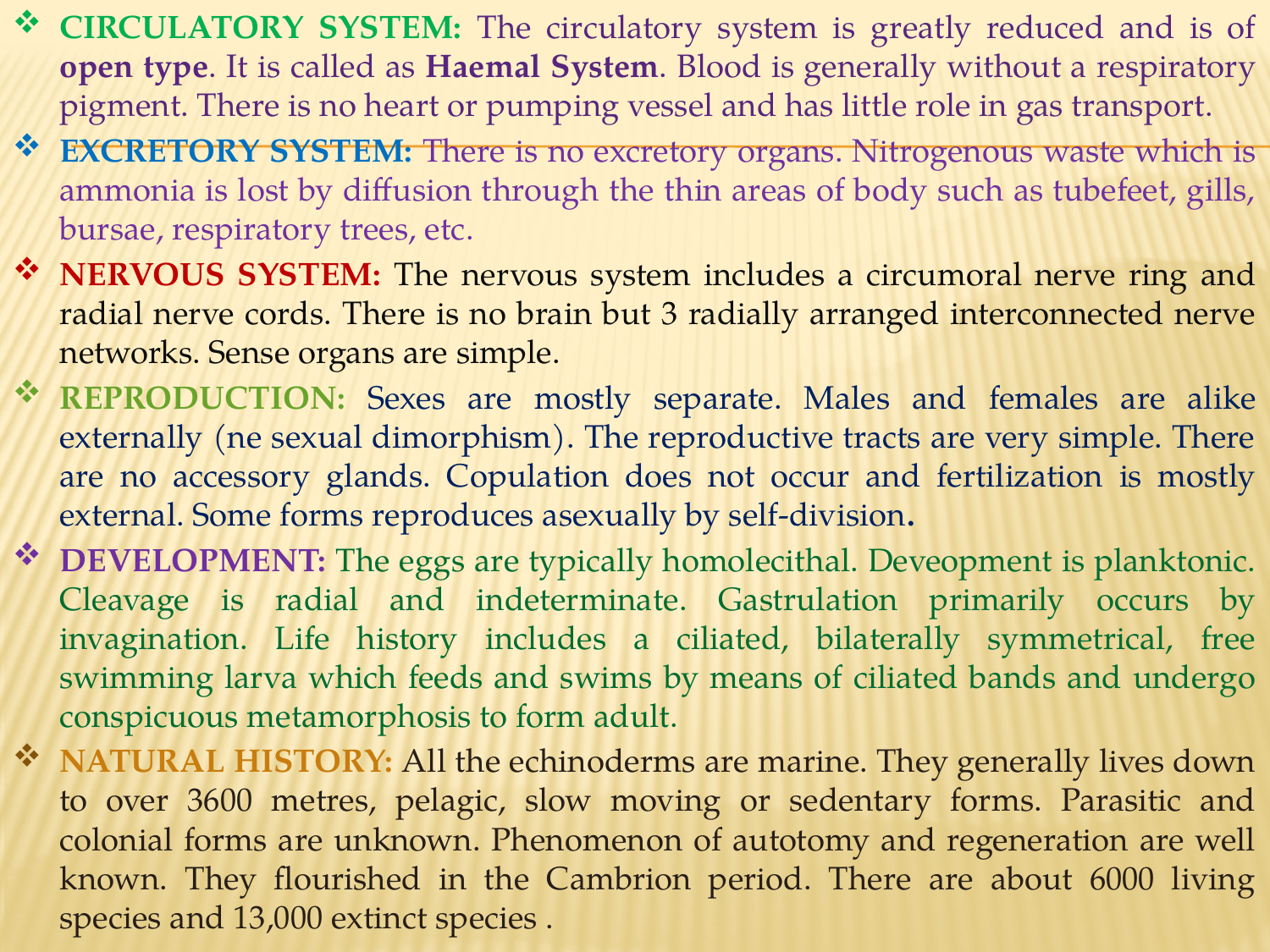

CIRCULATORY SYSTEM: The circulatory system is greatly reduced and is of open type. It is called as Haemal System. Blood is generally without a respiratory pigment. There is no heart or pumping vessel and has little role in gas transport.
EXCRETORY SYSTEM: There is no excretory organs. Nitrogenous waste which is ammonia is lost by diffusion through the thin areas of body such as tubefeet, gills, bursae, respiratory trees, etc.
NERVOUS SYSTEM: The nervous system includes a circumoral nerve ring and radial nerve cords. There is no brain but 3 radially arranged interconnected nerve networks. Sense organs are simple.
REPRODUCTION: Sexes are mostly separate. Males and females are alike externally (ne sexual dimorphism). The reproductive tracts are very simple. There are no accessory glands. Copulation does not occur and fertilization is mostly external. Some forms reproduces asexually by self-division.
DEVELOPMENT: The eggs are typically homolecithal. Deveopment is planktonic. Cleavage is radial and indeterminate. Gastrulation primarily occurs by invagination. Life history includes a ciliated, bilaterally symmetrical, free swimming larva which feeds and swims by means of ciliated bands and undergo conspicuous metamorphosis to form adult.
NATURAL HISTORY: All the echinoderms are marine. They generally lives down to over 3600 metres, pelagic, slow moving or sedentary forms. Parasitic and colonial forms are unknown. Phenomenon of autotomy and regeneration are well known. They flourished in the Cambrion period. There are about 6000 living species and 13,000 extinct species .